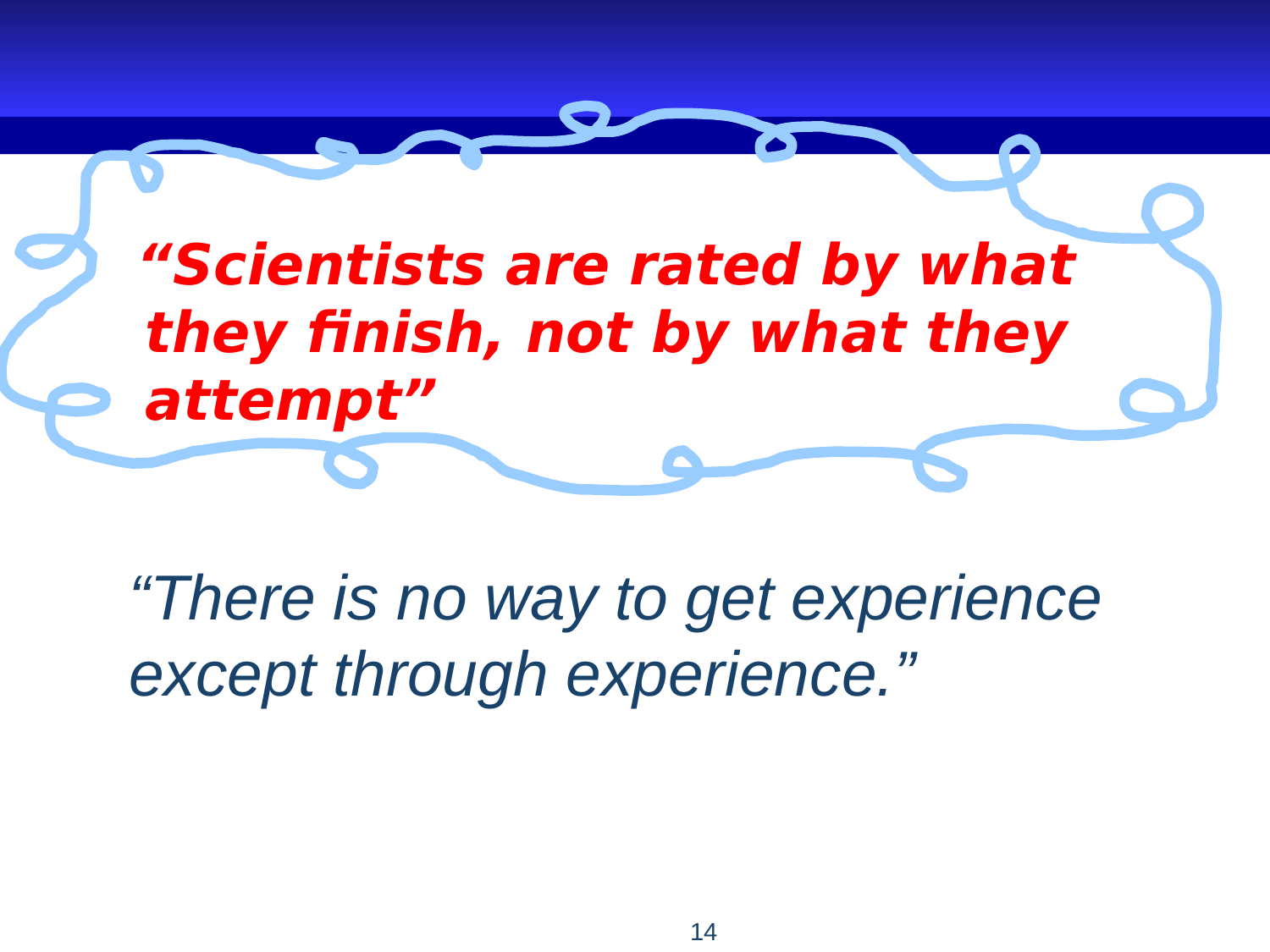

#

  “Scientists are rated by what they finish, not by what they attempt”

“There is no way to get experience except through experience.”
14